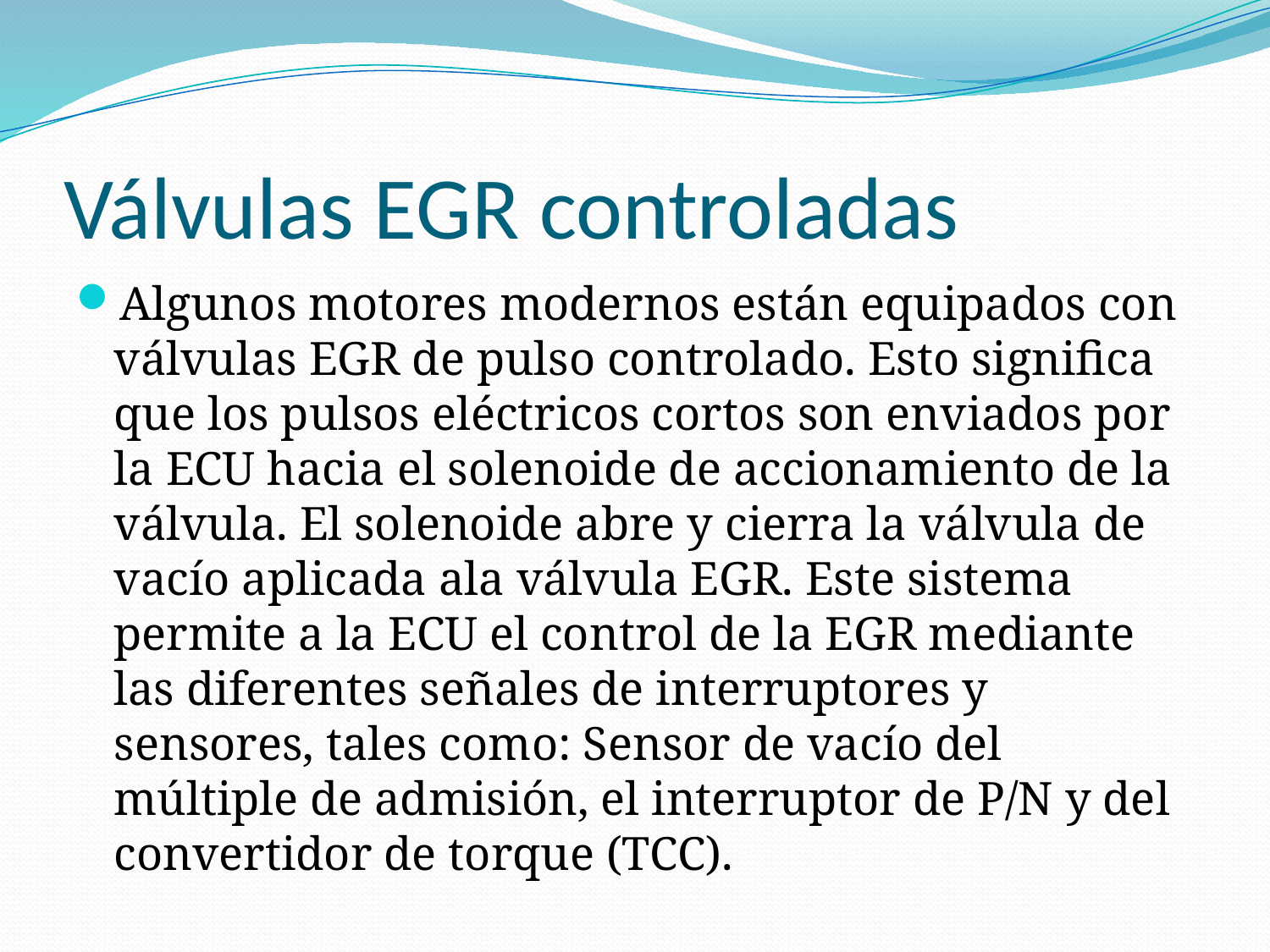

# Válvulas EGR controladas
Algunos motores modernos están equipados con válvulas EGR de pulso controlado. Esto significa que los pulsos eléctricos cortos son enviados por la ECU hacia el solenoide de accionamiento de la válvula. El solenoide abre y cierra la válvula de vacío aplicada ala válvula EGR. Este sistema permite a la ECU el control de la EGR mediante las diferentes señales de interruptores y sensores, tales como: Sensor de vacío del múltiple de admisión, el interruptor de P/N y del convertidor de torque (TCC).